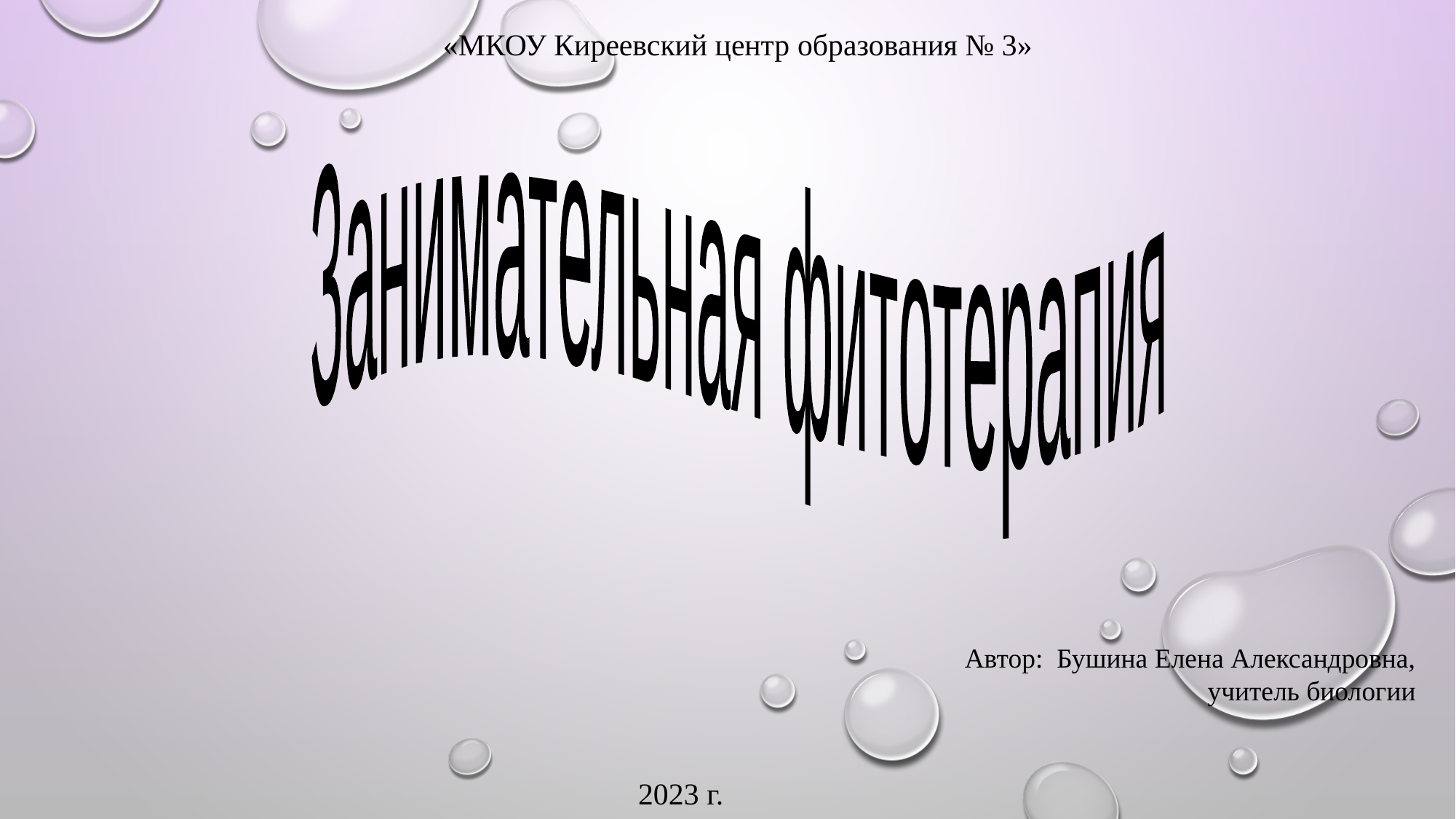

«МКОУ Киреевский центр образования № 3»
Занимательная фитотерапия
Автор:  Бушина Елена Александровна,
                                                                       учитель биологии
2023 г.